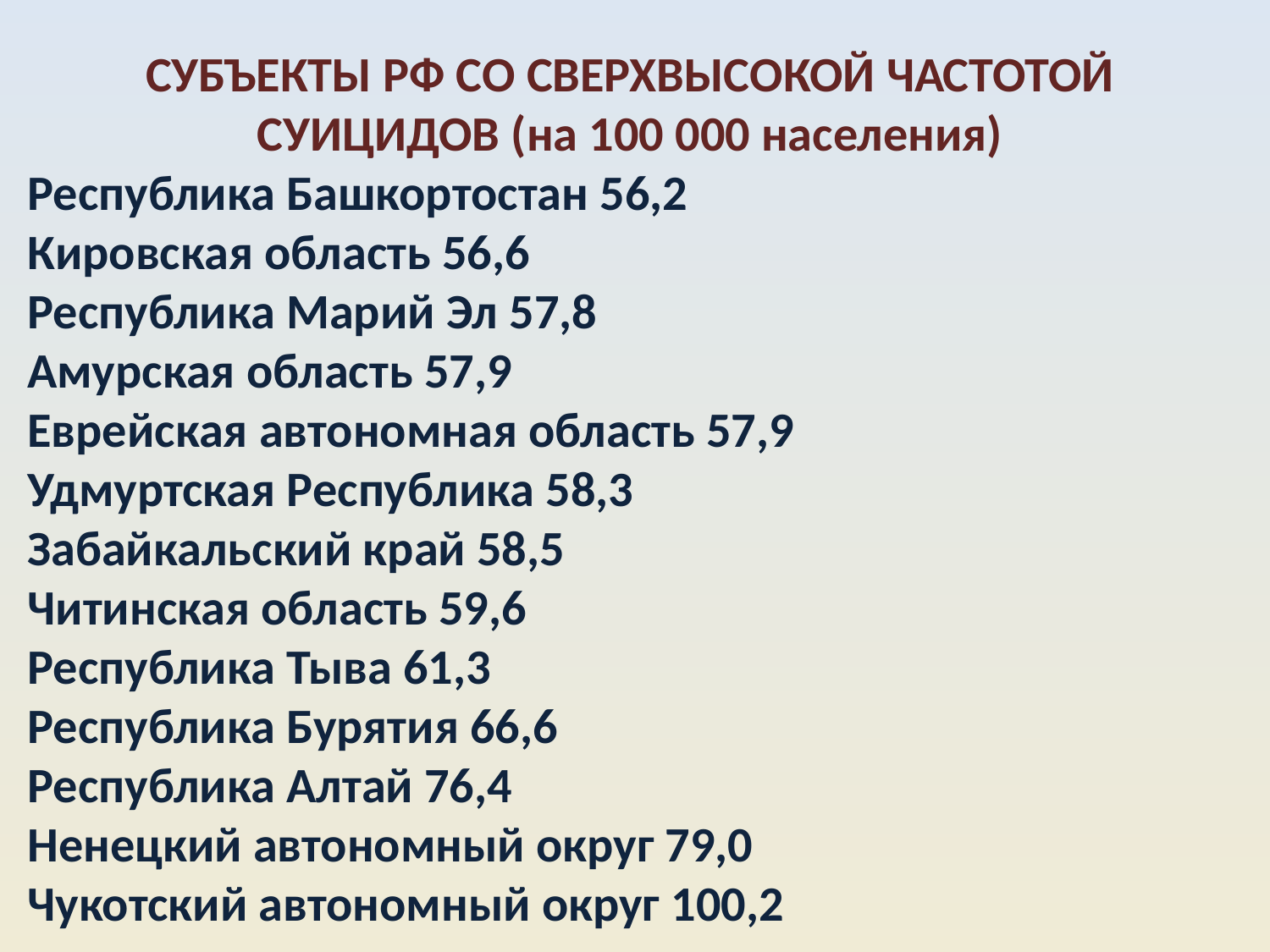

СУБЪЕКТЫ РФ СО СВЕРХВЫСОКОЙ ЧАСТОТОЙ СУИЦИДОВ (на 100 000 населения)
Республика Башкортостан 56,2
Кировская область 56,6
Республика Марий Эл 57,8
Амурская область 57,9
Еврейская автономная область 57,9
Удмуртская Республика 58,3
Забайкальский край 58,5
Читинская область 59,6
Республика Тыва 61,3
Республика Бурятия 66,6
Республика Алтай 76,4
Ненецкий автономный округ 79,0
Чукотский автономный округ 100,2